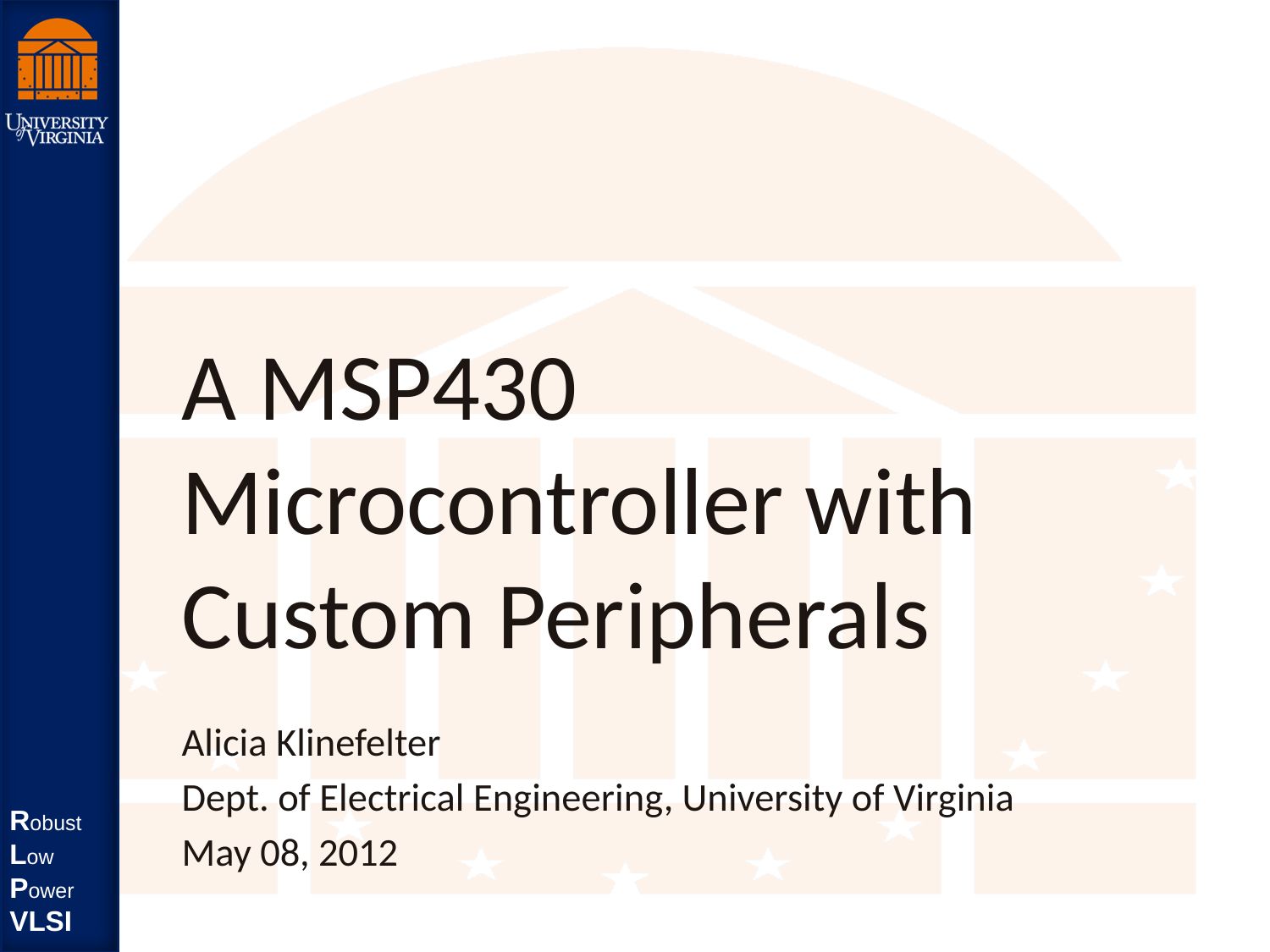

# A MSP430 Microcontroller with Custom Peripherals
Alicia Klinefelter
Dept. of Electrical Engineering, University of Virginia
May 08, 2012